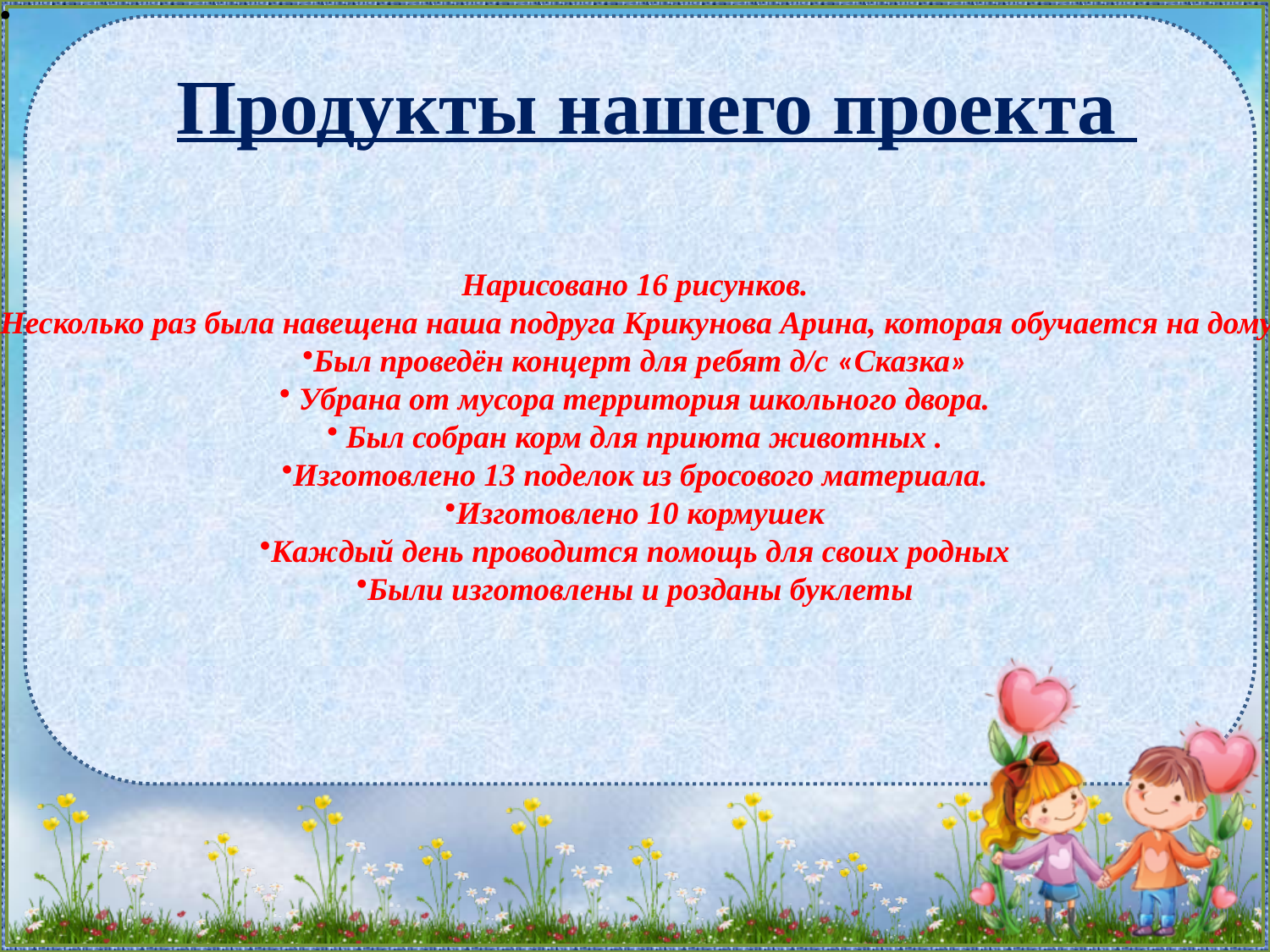

Нарисовано 16 рисунков.
Несколько раз была навещена наша подруга Крикунова Арина, которая обучается на дому.
Был проведён концерт для ребят д/с «Сказка»
 Убрана от мусора территория школьного двора.
 Был собран корм для приюта животных .
Изготовлено 13 поделок из бросового материала.
Изготовлено 10 кормушек
Каждый день проводится помощь для своих родных
Были изготовлены и розданы буклеты

Продукты нашего проекта